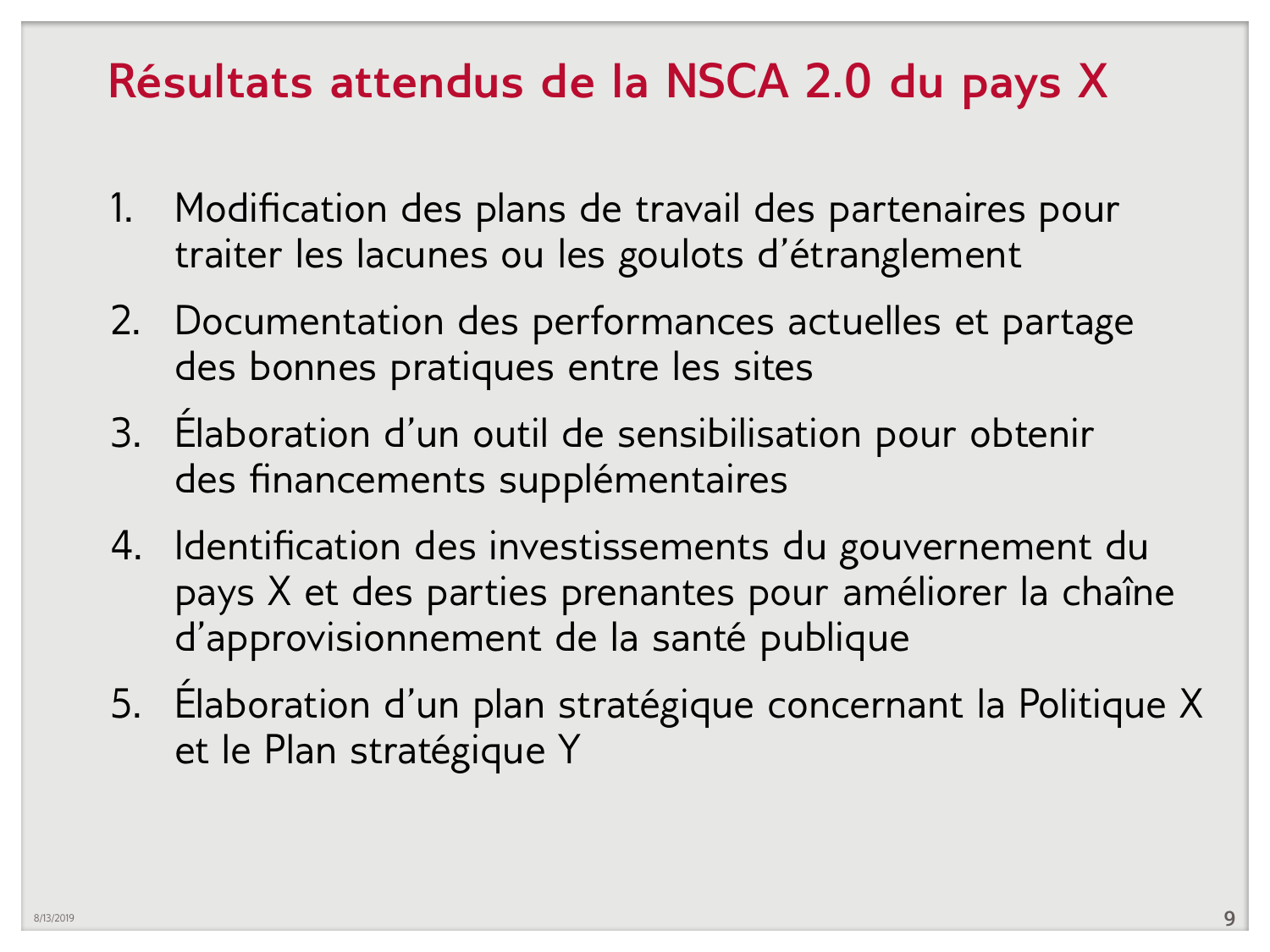

Résultats attendus de la NSCA 2.0 du pays X
Modification des plans de travail des partenaires pour traiter les lacunes ou les goulots d’étranglement
Documentation des performances actuelles et partage
des bonnes pratiques entre les sites
Élaboration d’un outil de sensibilisation pour obtenir
des financements supplémentaires
Identification des investissements du gouvernement du
pays X et des parties prenantes pour améliorer la chaîne d’approvisionnement de la santé publique
Élaboration d’un plan stratégique concernant la Politique X et le Plan stratégique Y

8/13/2019
9